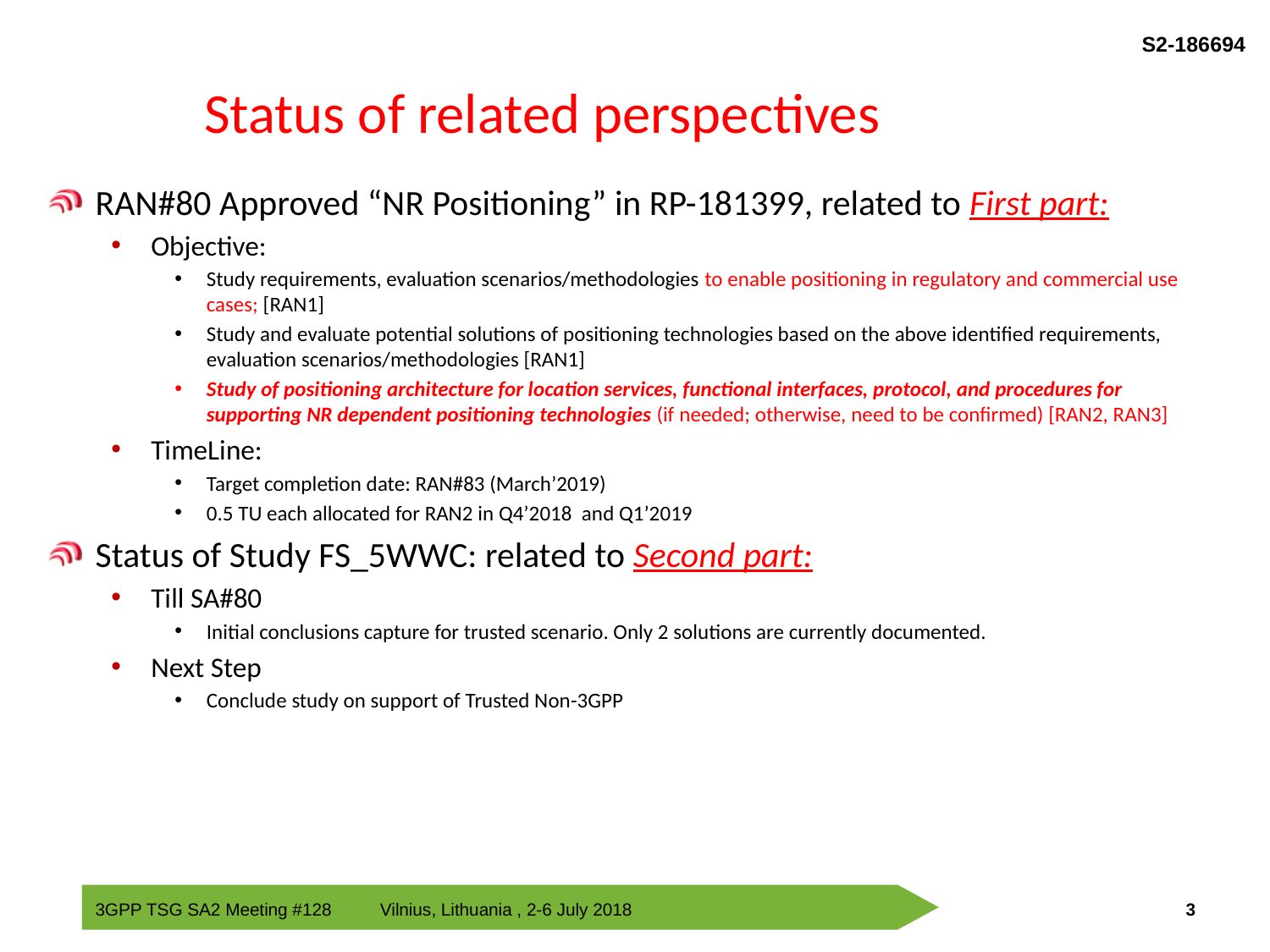

# Status of related perspectives
RAN#80 Approved “NR Positioning” in RP-181399, related to First part:
Objective:
Study requirements, evaluation scenarios/methodologies to enable positioning in regulatory and commercial use cases; [RAN1]
Study and evaluate potential solutions of positioning technologies based on the above identified requirements, evaluation scenarios/methodologies [RAN1]
Study of positioning architecture for location services, functional interfaces, protocol, and procedures for supporting NR dependent positioning technologies (if needed; otherwise, need to be confirmed) [RAN2, RAN3]
TimeLine:
Target completion date: RAN#83 (March’2019)
0.5 TU each allocated for RAN2 in Q4’2018  and Q1’2019
Status of Study FS_5WWC: related to Second part:
Till SA#80
Initial conclusions capture for trusted scenario. Only 2 solutions are currently documented.
Next Step
Conclude study on support of Trusted Non-3GPP